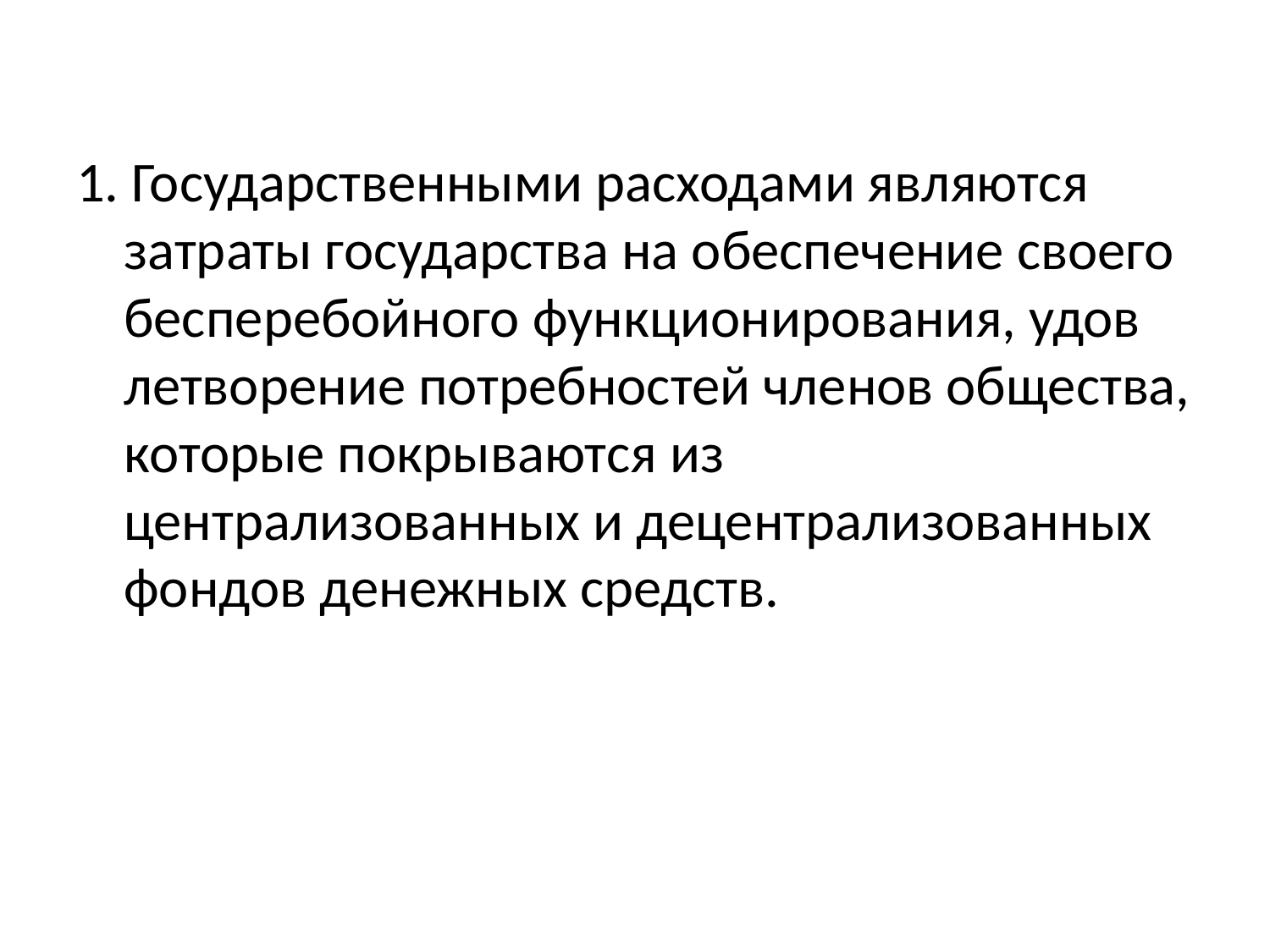

1. Государственными расходами являются затраты государства на обеспечение своего бесперебойного функционирования, удов­летворение потребностей членов общества, которые покрываются из централизованных и децентрализованных фондов денежных средств.